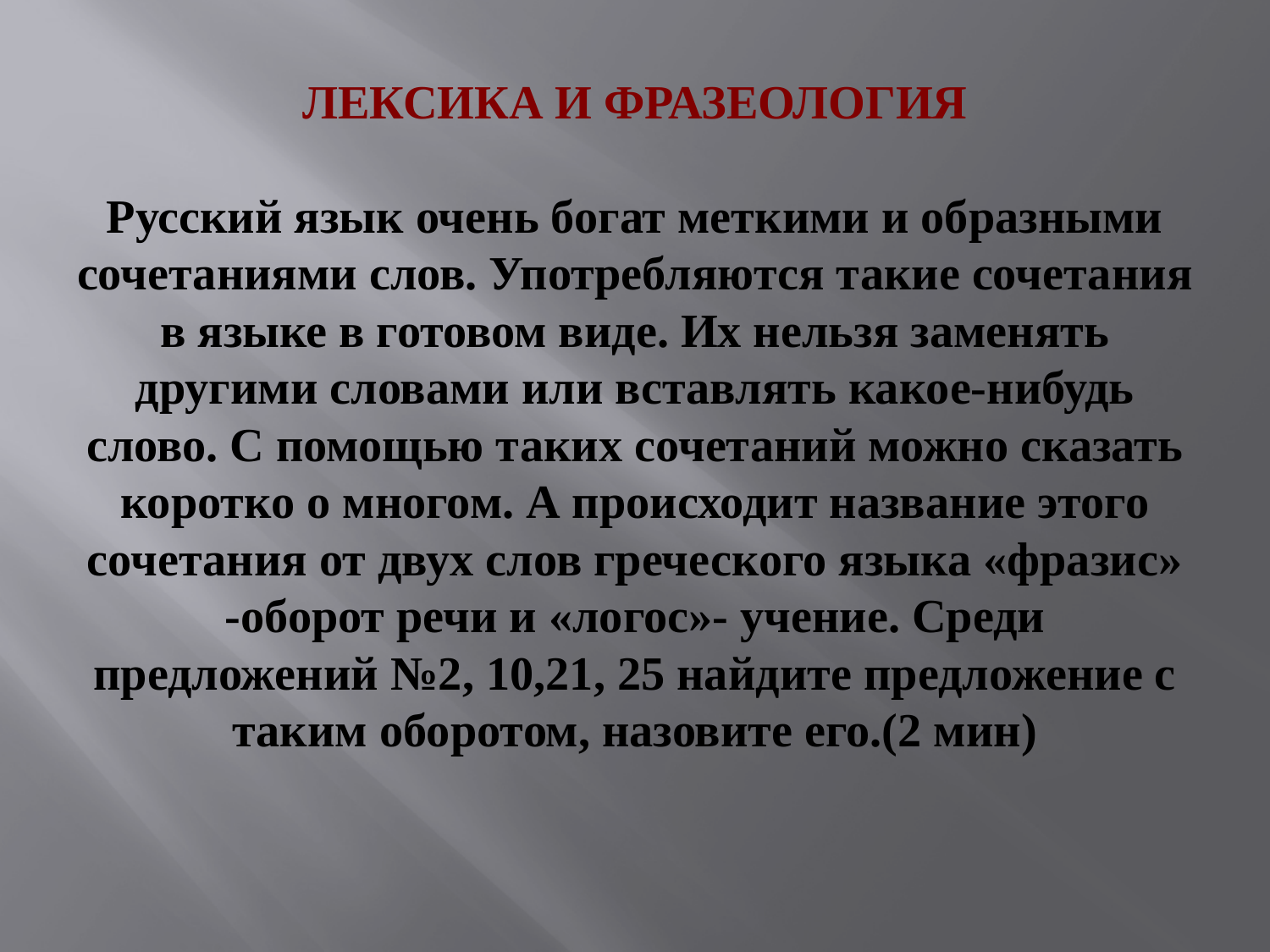

# ЛЕКСИКА И ФРАЗЕОЛОГИЯ   Русский язык очень богат меткими и образными сочетаниями слов. Употребляются такие сочетания в языке в готовом виде. Их нельзя заменять другими словами или вставлять какое-нибудь слово. С помощью таких сочетаний можно сказать коротко о многом. А происходит название этого сочетания от двух слов греческого языка «фразис» -оборот речи и «логос»- учение. Среди предложений №2, 10,21, 25 найдите предложение с таким оборотом, назовите его.(2 мин)